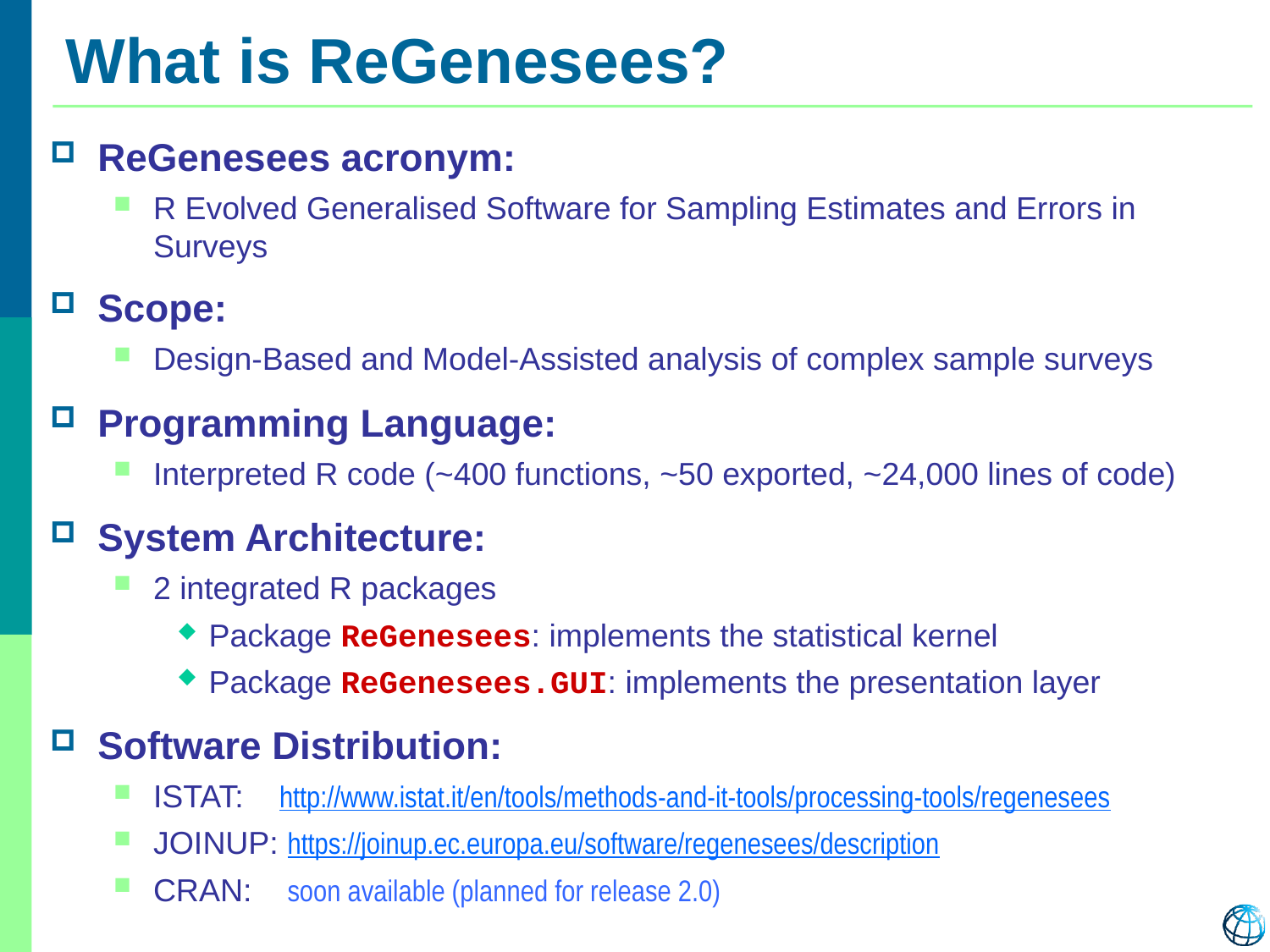

# What is ReGenesees?
ReGenesees acronym:
R Evolved Generalised Software for Sampling Estimates and Errors in Surveys
Scope:
Design-Based and Model-Assisted analysis of complex sample surveys
Programming Language:
Interpreted R code (~400 functions, ~50 exported, ~24,000 lines of code)
System Architecture:
2 integrated R packages
Package ReGenesees: implements the statistical kernel
Package ReGenesees.GUI: implements the presentation layer
Software Distribution:
ISTAT:    http://www.istat.it/en/tools/methods-and-it-tools/processing-tools/regenesees
JOINUP: https://joinup.ec.europa.eu/software/regenesees/description
CRAN:    soon available (planned for release 2.0)